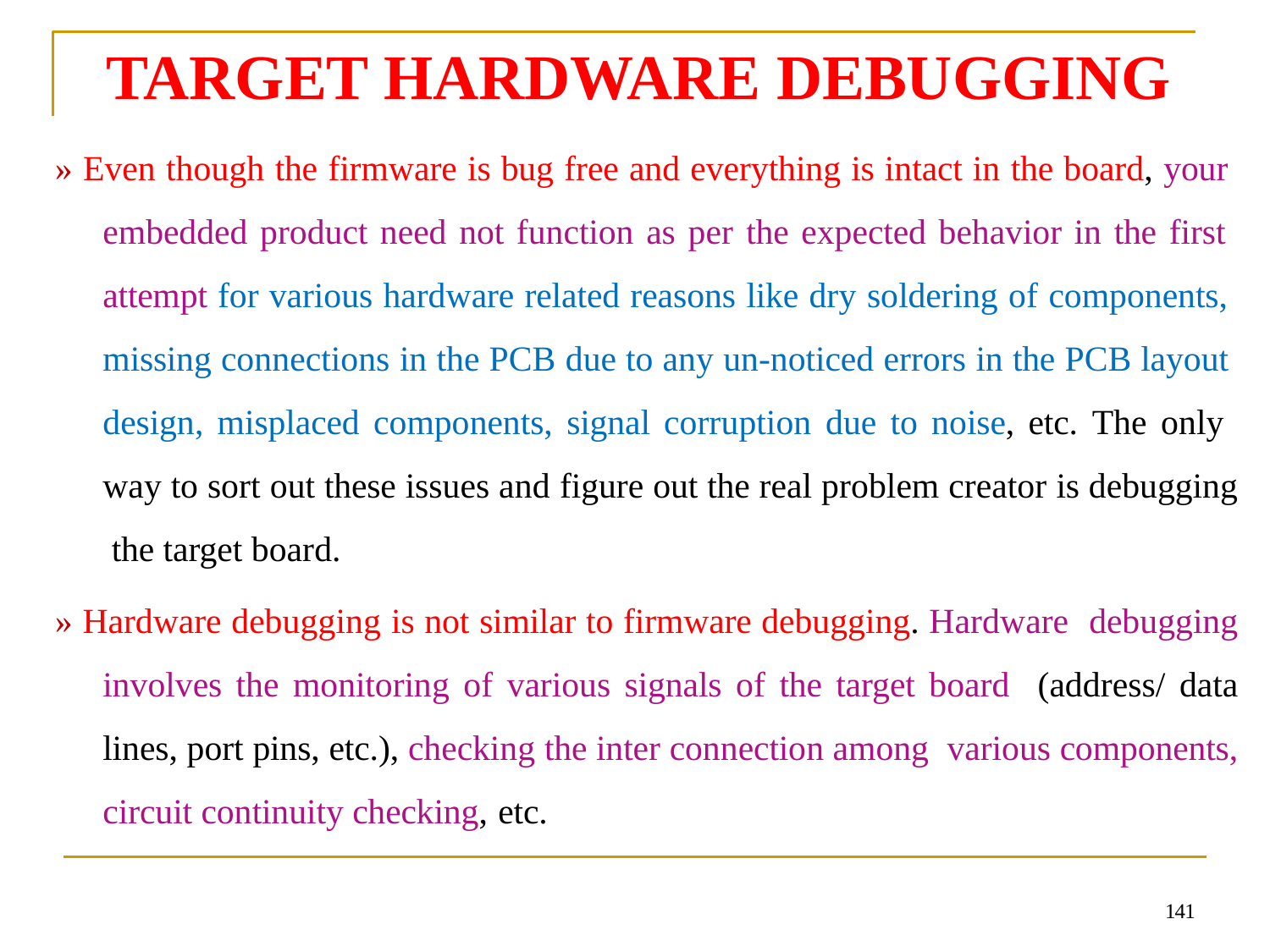

# TARGET HARDWARE DEBUGGING
» Even though the firmware is bug free and everything is intact in the board, your  embedded product need not function as per the expected behavior in the first  attempt for various hardware related reasons like dry soldering of components,  missing connections in the PCB due to any un-noticed errors in the PCB layout  design, misplaced components, signal corruption due to noise, etc. The only  way to sort out these issues and figure out the real problem creator is debugging  the target board.
» Hardware debugging is not similar to firmware debugging. Hardware  debugging involves the monitoring of various signals of the target board  (address/ data lines, port pins, etc.), checking the inter connection among  various components, circuit continuity checking, etc.

141